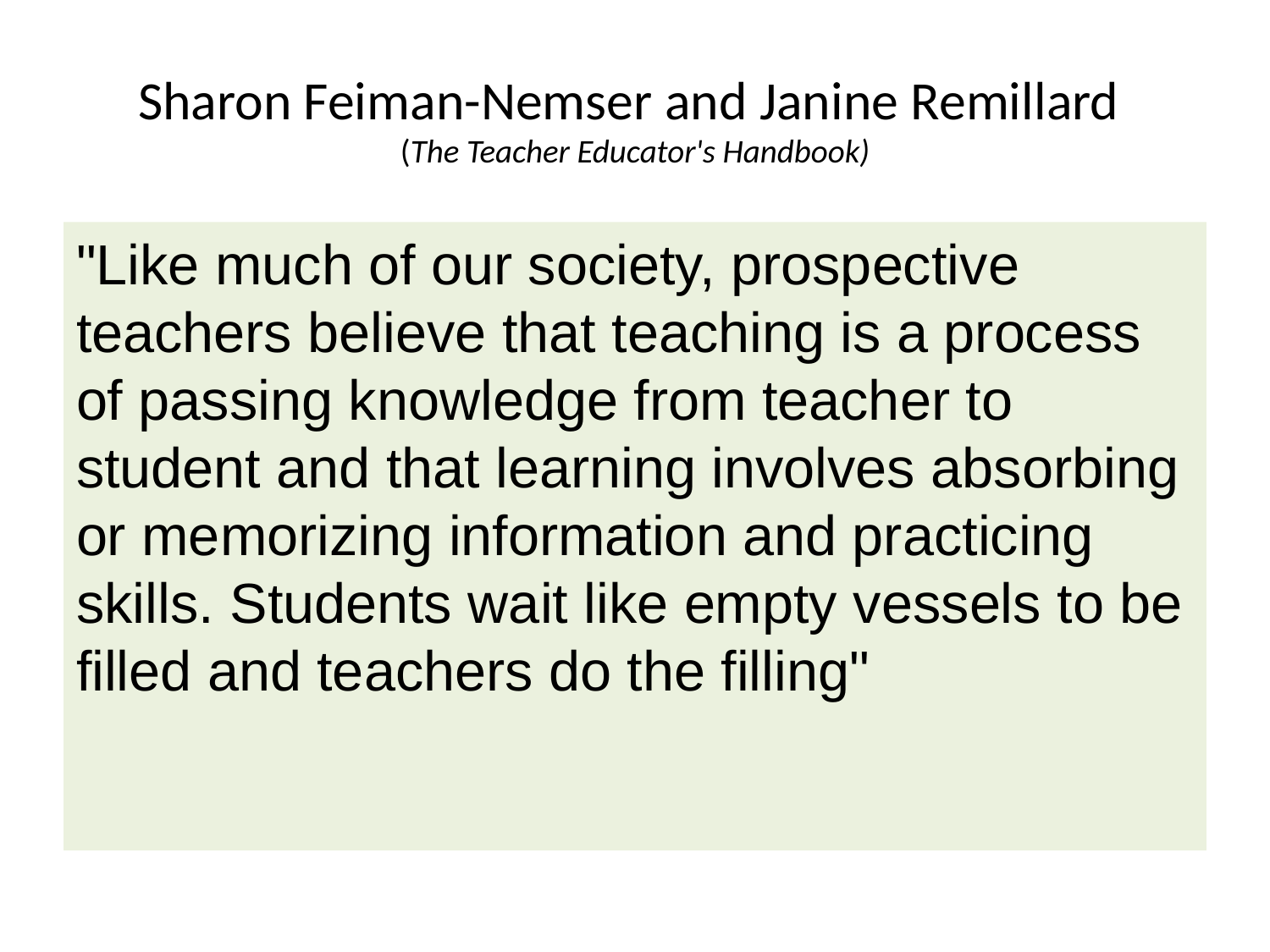

# Sharon Feiman-Nemser and Janine Remillard (The Teacher Educator's Handbook)
"Like much of our society, prospective teachers believe that teaching is a process of passing knowledge from teacher to student and that learning involves absorbing or memorizing information and practicing skills. Students wait like empty vessels to be filled and teachers do the filling"